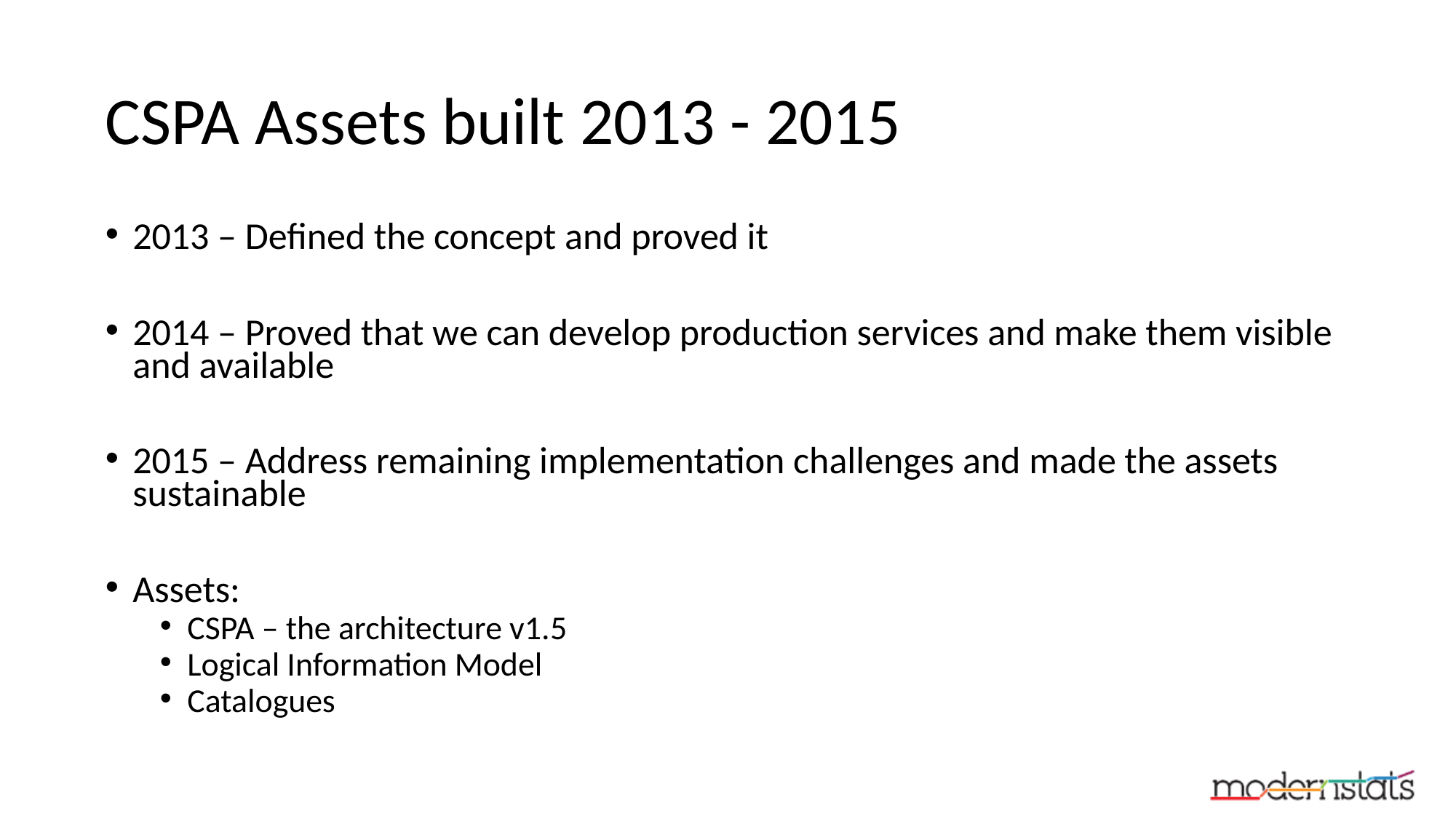

# CSPA Assets built 2013 - 2015
2013 – Defined the concept and proved it

2014 – Proved that we can develop production services and make them visible and available

2015 – Address remaining implementation challenges and made the assets sustainable

Assets:
CSPA – the architecture v1.5
Logical Information Model
Catalogues